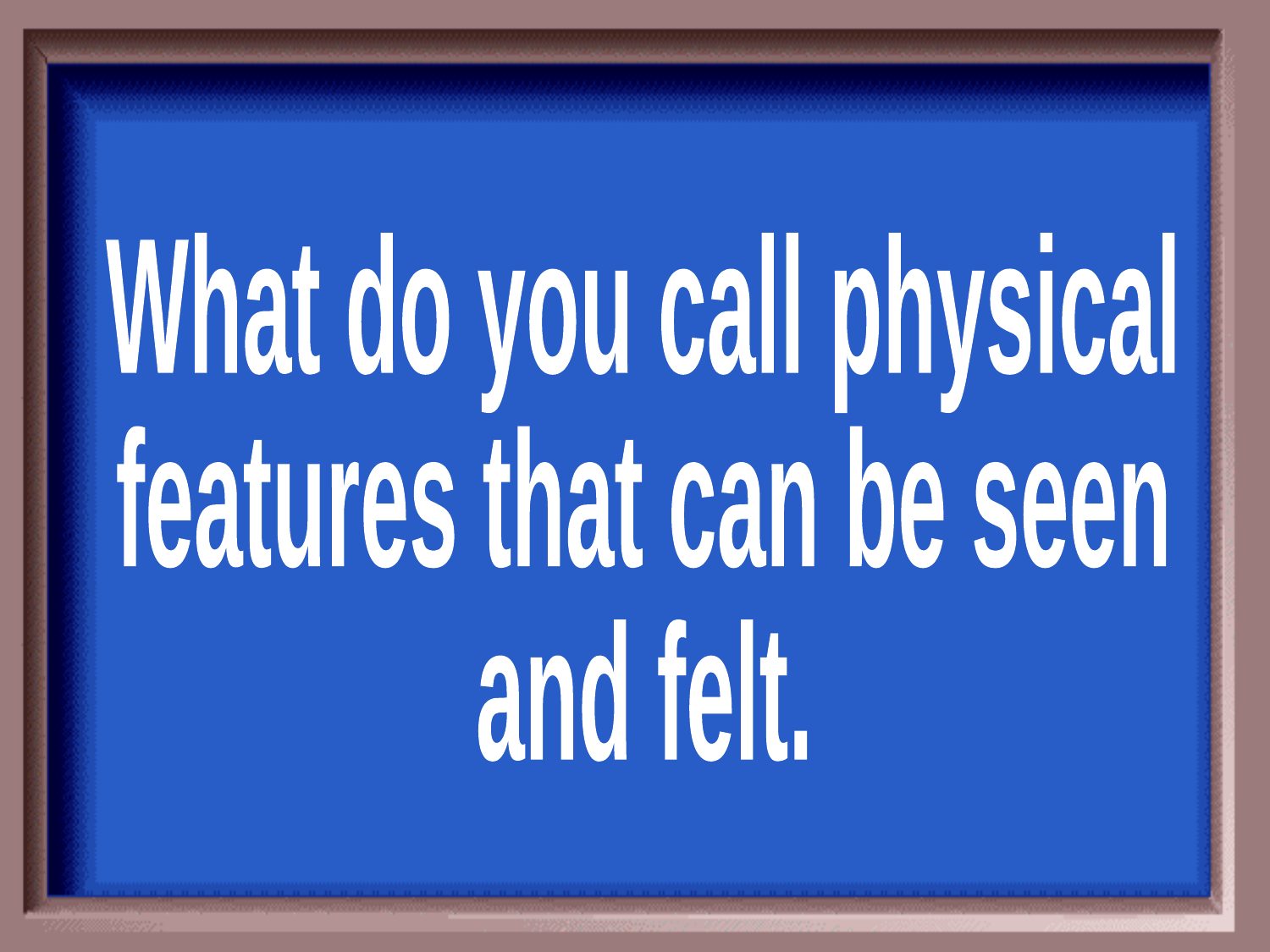

What do you call physical
features that can be seen
and felt.